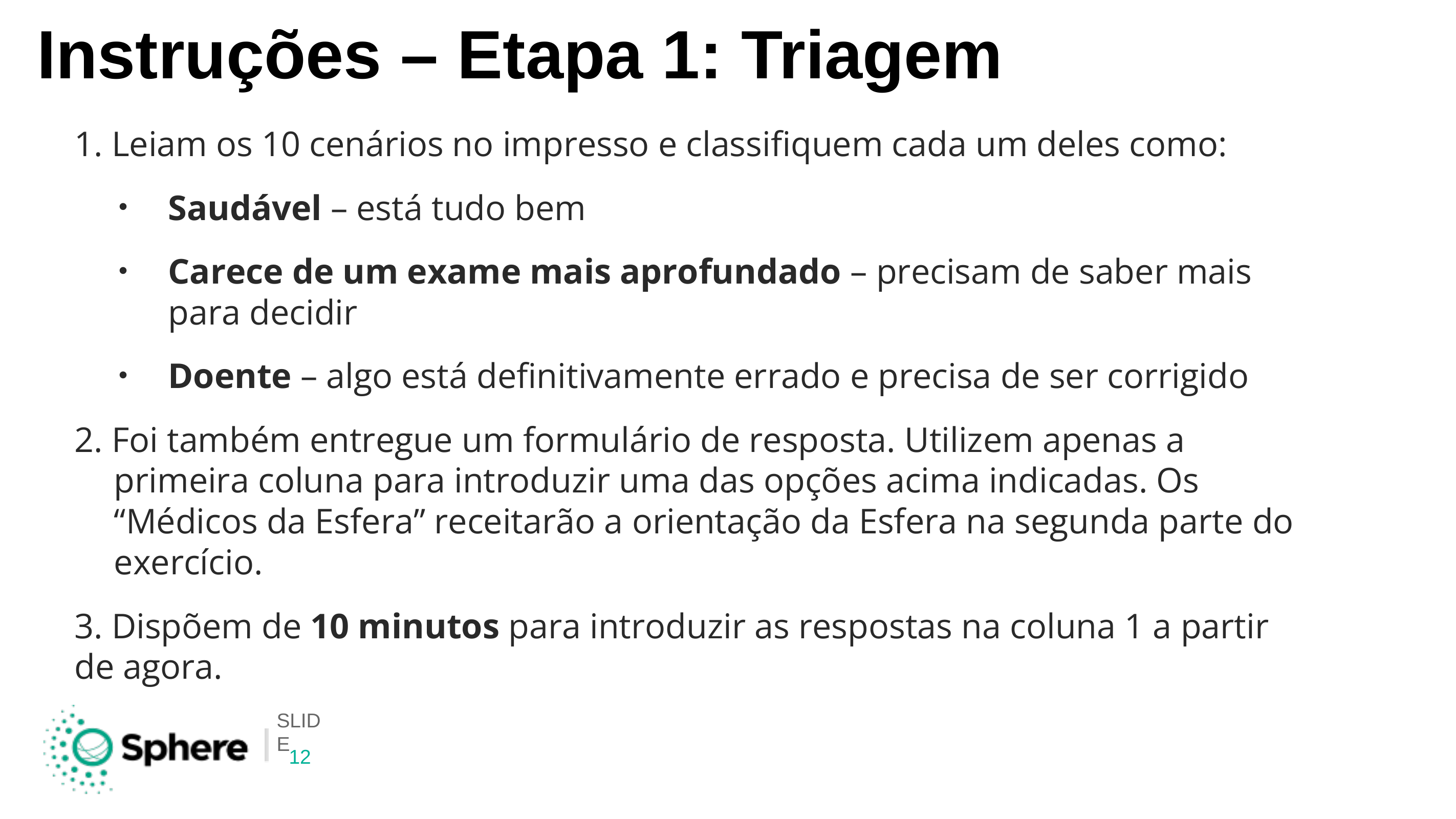

# Instruções – Etapa 1: Triagem
1. Leiam os 10 cenários no impresso e classifiquem cada um deles como:
Saudável – está tudo bem
Carece de um exame mais aprofundado – precisam de saber mais para decidir
Doente – algo está definitivamente errado e precisa de ser corrigido
2. Foi também entregue um formulário de resposta. Utilizem apenas a primeira coluna para introduzir uma das opções acima indicadas. Os “Médicos da Esfera” receitarão a orientação da Esfera na segunda parte do exercício.
3. Dispõem de 10 minutos para introduzir as respostas na coluna 1 a partir de agora.
12